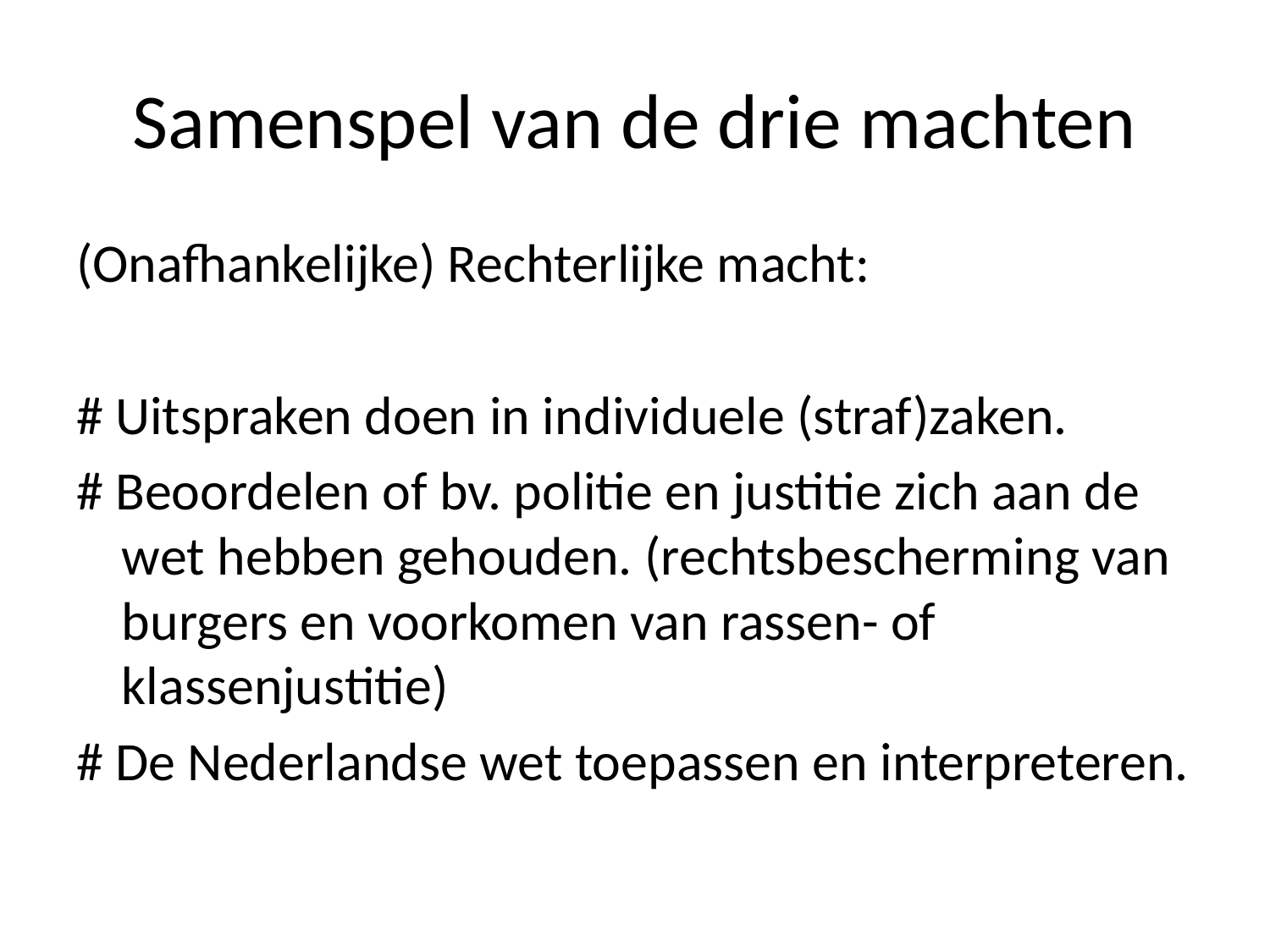

# Samenspel van de drie machten
(Onafhankelijke) Rechterlijke macht:

# Uitspraken doen in individuele (straf)zaken.
# Beoordelen of bv. politie en justitie zich aan de wet hebben gehouden. (rechtsbescherming van burgers en voorkomen van rassen- of klassenjustitie)
# De Nederlandse wet toepassen en interpreteren.